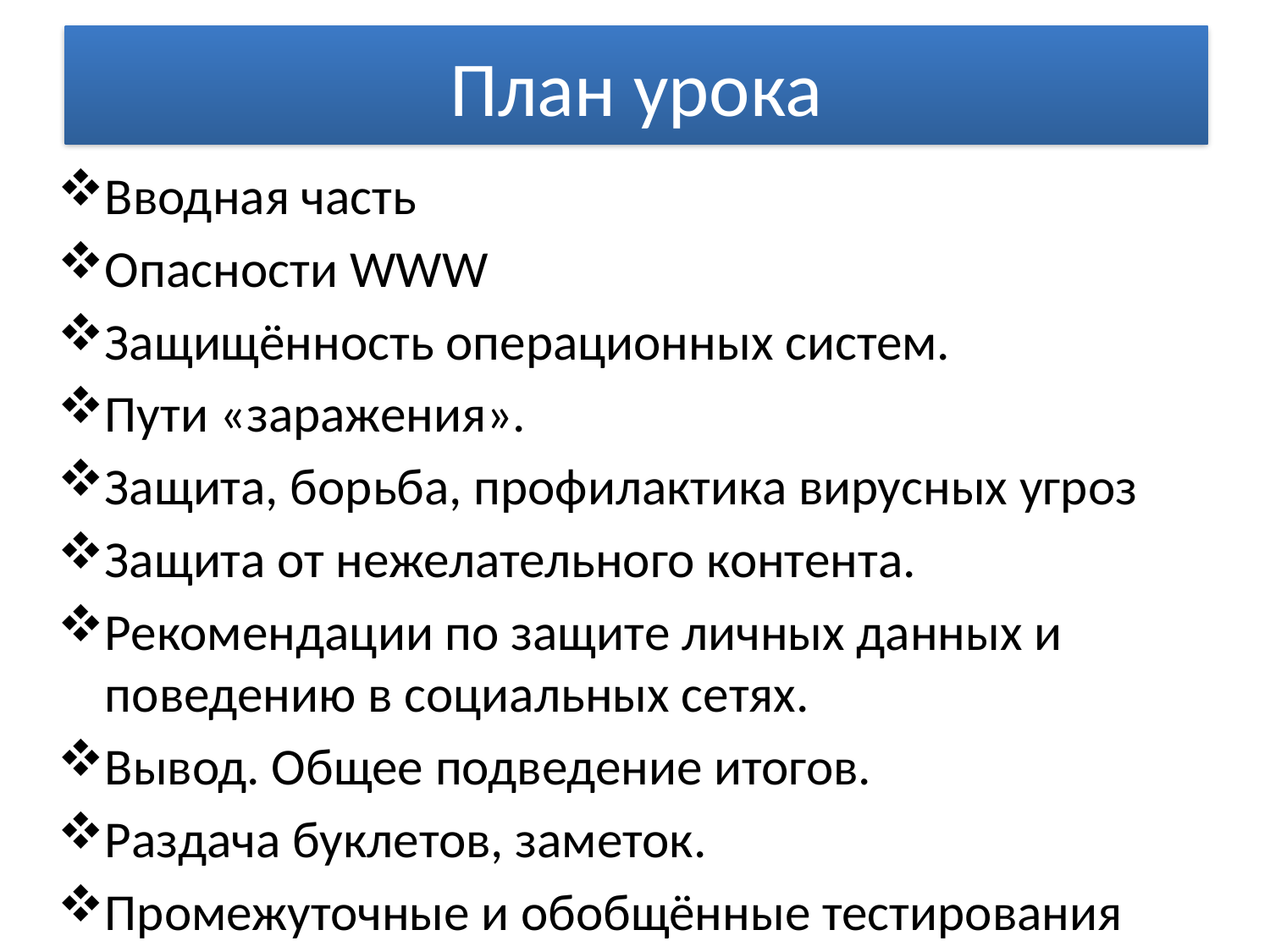

# План урока
Вводная часть
Опасности WWW
Защищённость операционных систем.
Пути «заражения».
Защита, борьба, профилактика вирусных угроз
Защита от нежелательного контента.
Рекомендации по защите личных данных и поведению в социальных сетях.
Вывод. Общее подведение итогов.
Раздача буклетов, заметок.
Промежуточные и обобщённые тестирования